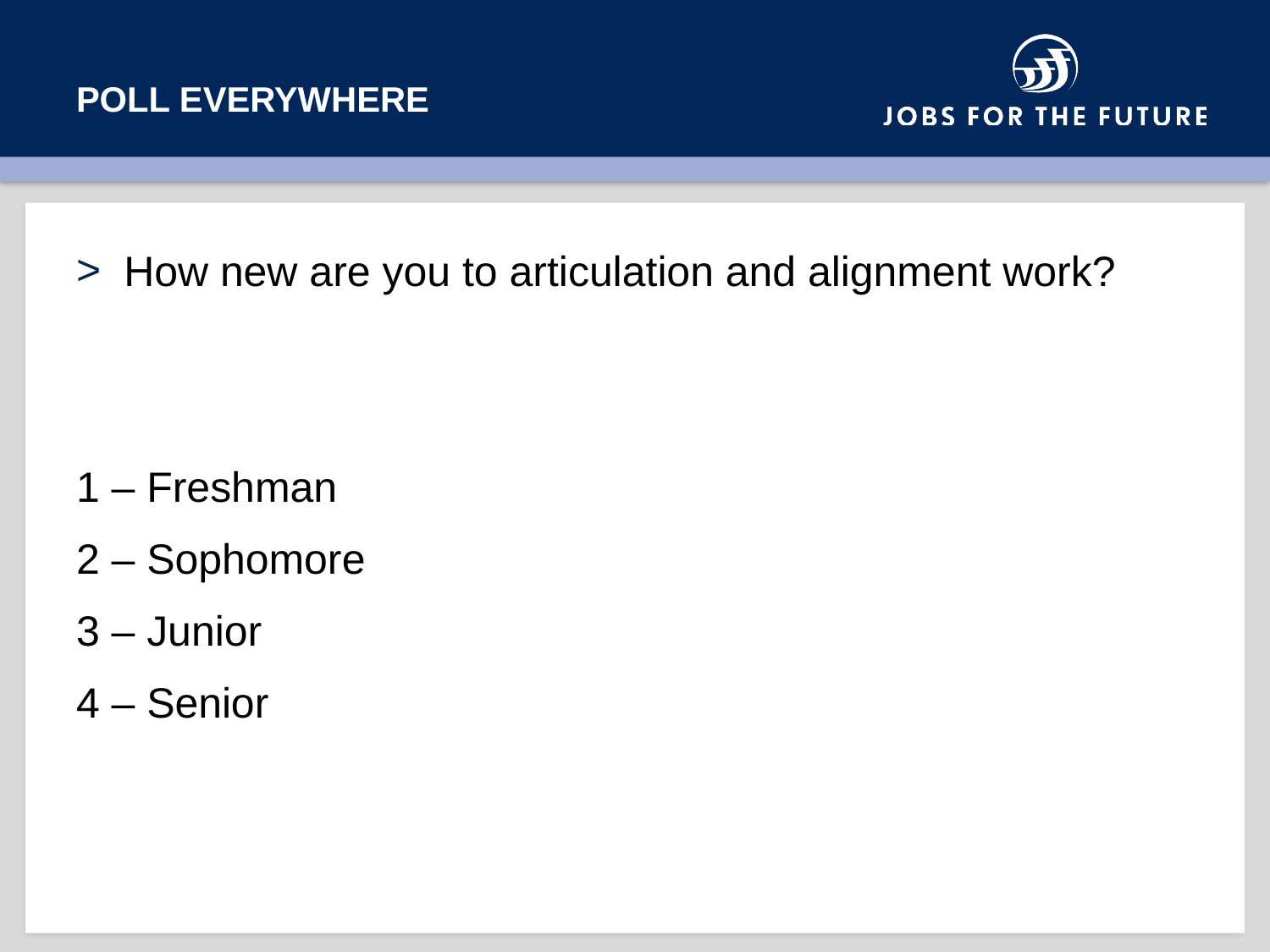

# POLL EVERYWHERE
How new are you to articulation and alignment work?

1 – Freshman
2 – Sophomore
3 – Junior
4 – Senior